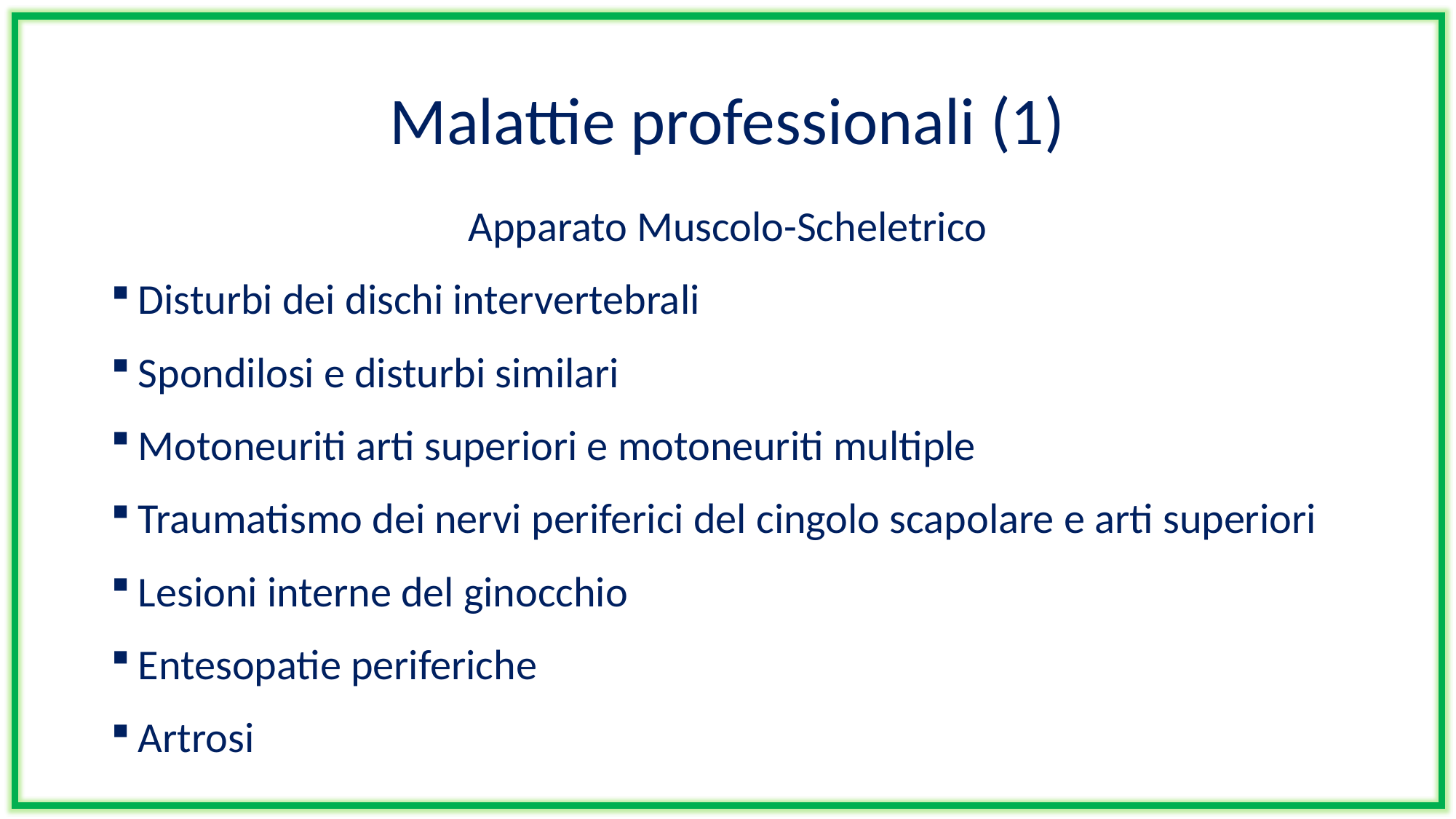

# Malattie professionali (1)
Apparato Muscolo-Scheletrico
Disturbi dei dischi intervertebrali
Spondilosi e disturbi similari
Motoneuriti arti superiori e motoneuriti multiple
Traumatismo dei nervi periferici del cingolo scapolare e arti superiori
Lesioni interne del ginocchio
Entesopatie periferiche
Artrosi